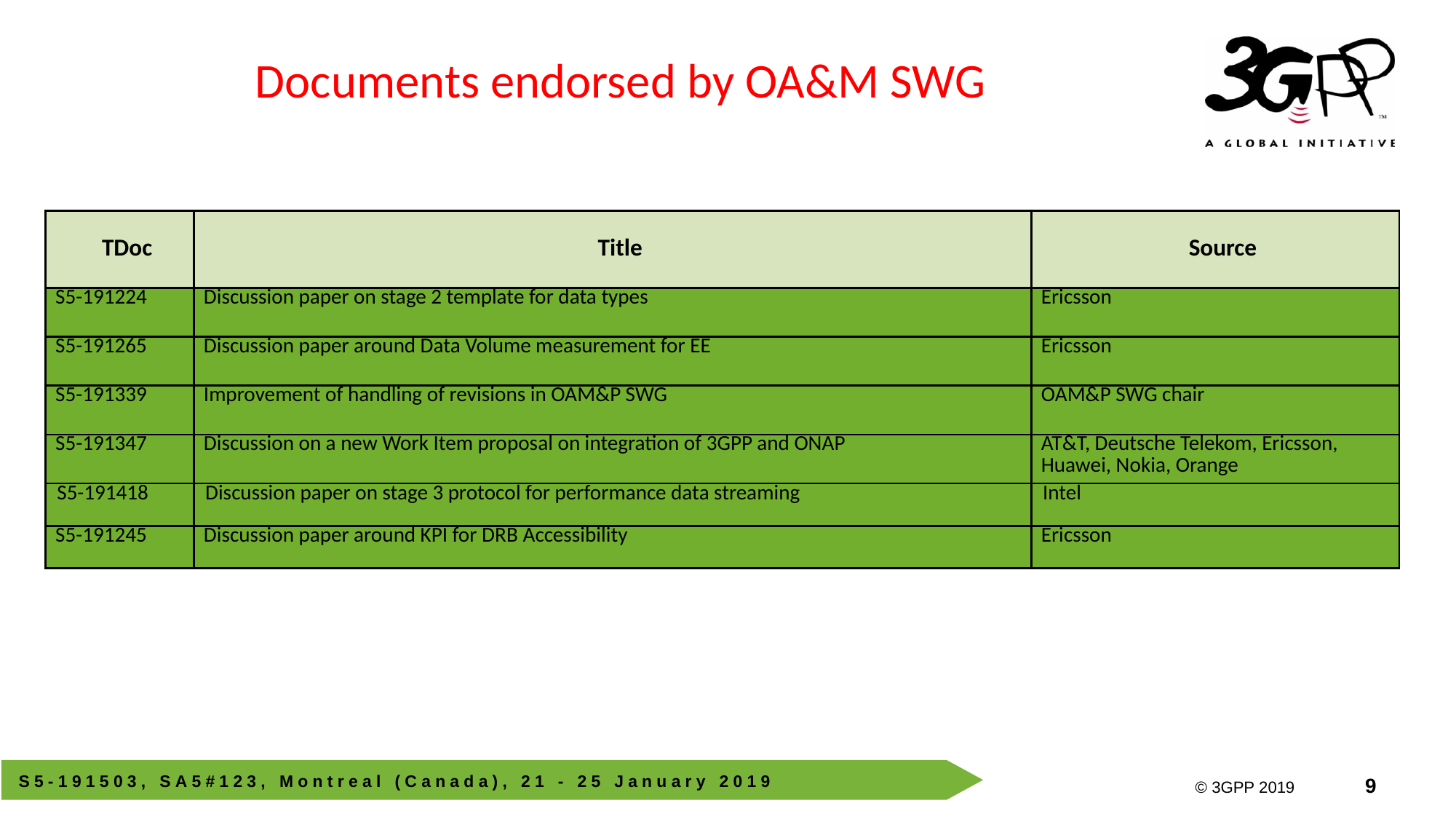

Documents endorsed by OA&M SWG
| TDoc | Title | Source |
| --- | --- | --- |
| S5-191224 | Discussion paper on stage 2 template for data types | Ericsson |
| S5-191265 | Discussion paper around Data Volume measurement for EE | Ericsson |
| S5-191339 | Improvement of handling of revisions in OAM&P SWG | OAM&P SWG chair |
| S5-191347 | Discussion on a new Work Item proposal on integration of 3GPP and ONAP | AT&T, Deutsche Telekom, Ericsson, Huawei, Nokia, Orange |
| S5-191418 | Discussion paper on stage 3 protocol for performance data streaming | Intel |
| S5-191245 | Discussion paper around KPI for DRB Accessibility | Ericsson |